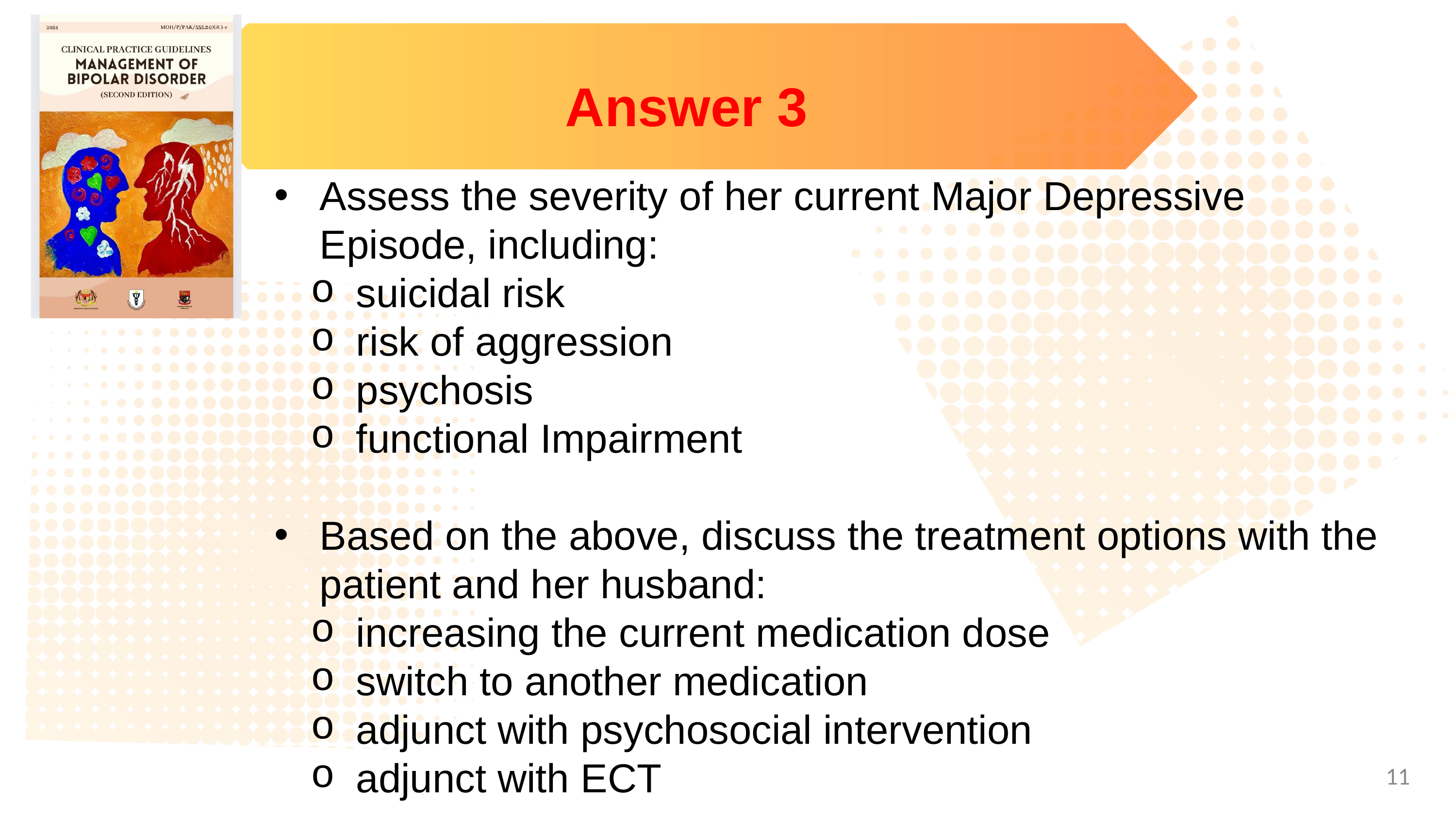

Answer 3

Assess the severity of her current Major Depressive Episode, including:
suicidal risk
risk of aggression
psychosis
functional Impairment

Based on the above, discuss the treatment options with the patient and her husband:
increasing the current medication dose
switch to another medication
adjunct with psychosocial intervention
adjunct with ECT

11